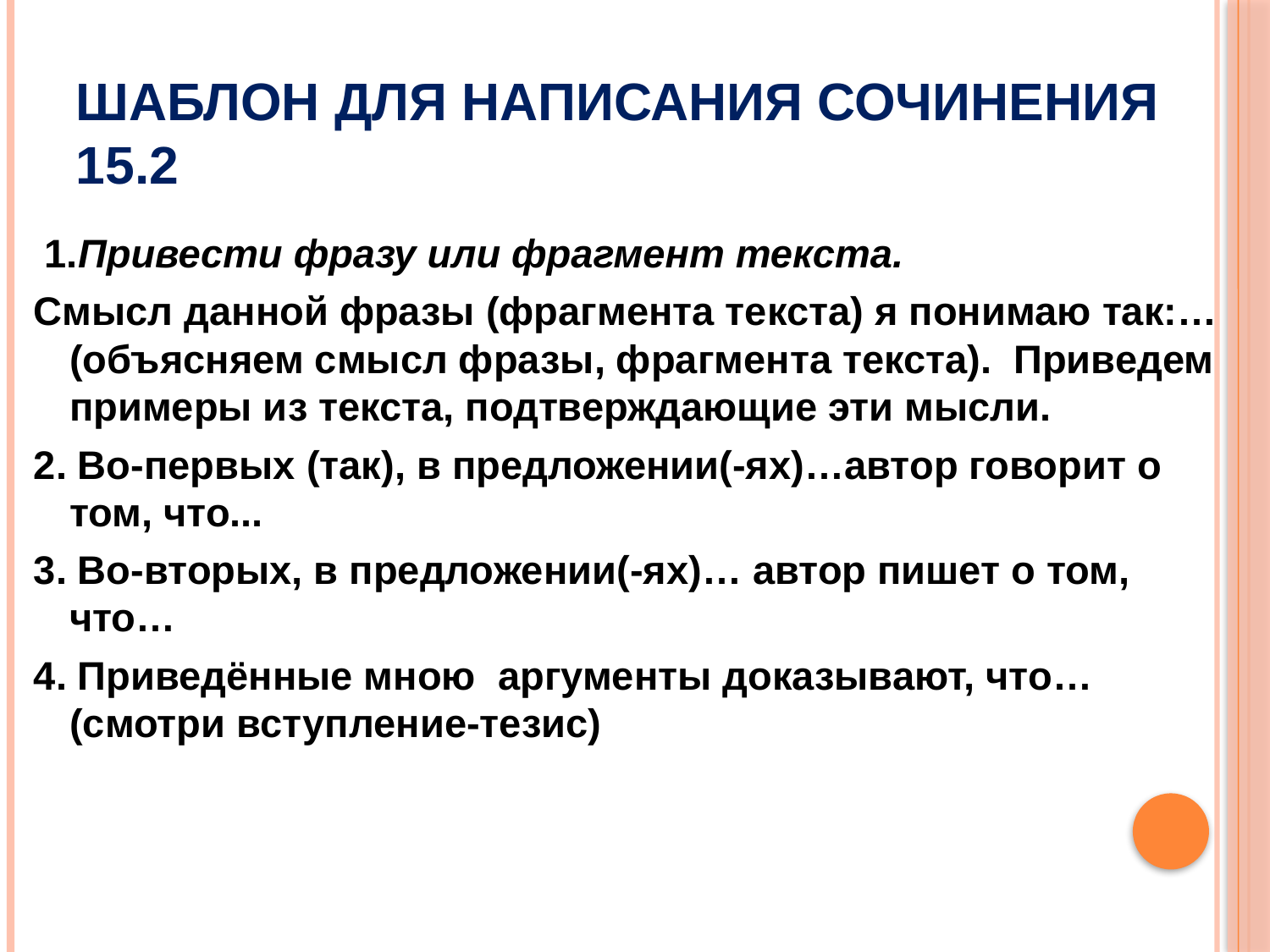

# Шаблон для написания сочинения 15.2
 1.Привести фразу или фрагмент текста.
Смысл данной фразы (фрагмента текста) я понимаю так:… (объясняем смысл фразы, фрагмента текста).  Приведем примеры из текста, подтверждающие эти мысли.
2. Во-первых (так), в предложении(-ях)…автор говорит о том, что...
3. Во-вторых, в предложении(-ях)… автор пишет о том, что…
4. Приведённые мною  аргументы доказывают, что…(смотри вступление-тезис)